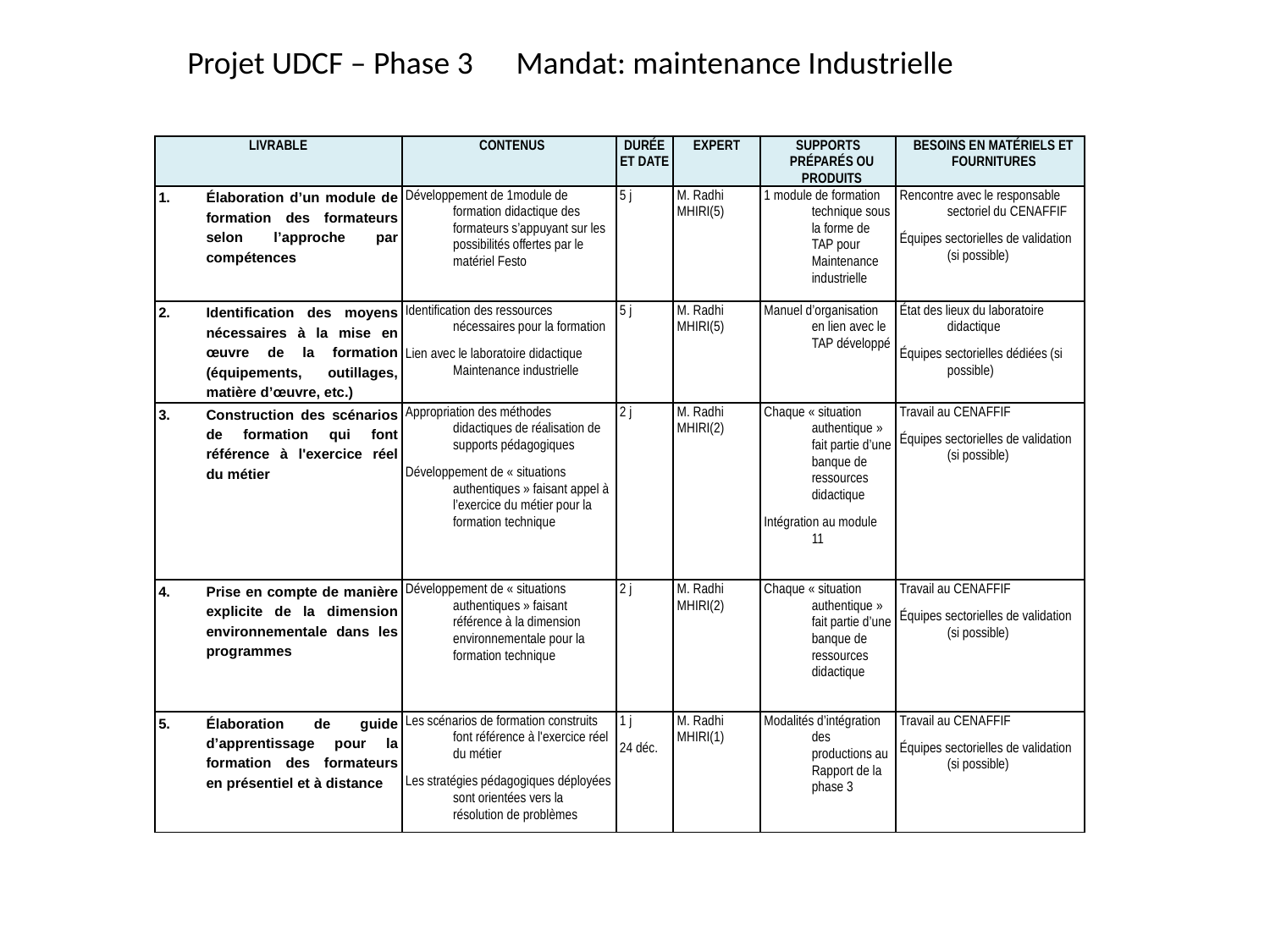

Projet UDCF – Phase 3      Mandat: maintenance Industrielle
| livrable | contenus | durée et date | expert | supports préparés ou produits | besoins en matériels et fournitures |
| --- | --- | --- | --- | --- | --- |
| Élaboration d’un module de formation des formateurs selon l’approche par compétences | Développement de 1module de formation didactique des formateurs s’appuyant sur les possibilités offertes par le matériel Festo | 5 j | M. Radhi MHIRI(5) | 1 module de formation technique sous la forme de TAP pour Maintenance industrielle | Rencontre avec le responsable sectoriel du CENAFFIF Équipes sectorielles de validation (si possible) |
| Identification des moyens nécessaires à la mise en œuvre de la formation (équipements, outillages, matière d’œuvre, etc.) | Identification des ressources nécessaires pour la formation Lien avec le laboratoire didactique Maintenance industrielle | 5 j | M. Radhi MHIRI(5) | Manuel d’organisation en lien avec le TAP développé | État des lieux du laboratoire didactique Équipes sectorielles dédiées (si possible) |
| Construction des scénarios de formation qui font référence à l'exercice réel du métier | Appropriation des méthodes didactiques de réalisation de supports pédagogiques Développement de « situations authentiques » faisant appel à l’exercice du métier pour la formation technique | 2 j | M. Radhi MHIRI(2) | Chaque « situation authentique » fait partie d’une banque de ressources didactique Intégration au module 11 | Travail au CENAFFIF Équipes sectorielles de validation (si possible) |
| Prise en compte de manière explicite de la dimension environnementale dans les programmes | Développement de « situations authentiques » faisant référence à la dimension environnementale pour la formation technique | 2 j | M. Radhi MHIRI(2) | Chaque « situation authentique » fait partie d’une banque de ressources didactique | Travail au CENAFFIF Équipes sectorielles de validation (si possible) |
| Élaboration de guide d’apprentissage pour la formation des formateurs en présentiel et à distance | Les scénarios de formation construits font référence à l'exercice réel du métier Les stratégies pédagogiques déployées sont orientées vers la résolution de problèmes | 1 j 24 déc. | M. Radhi MHIRI(1) | Modalités d’intégration des productions au Rapport de la phase 3 | Travail au CENAFFIF Équipes sectorielles de validation (si possible) |